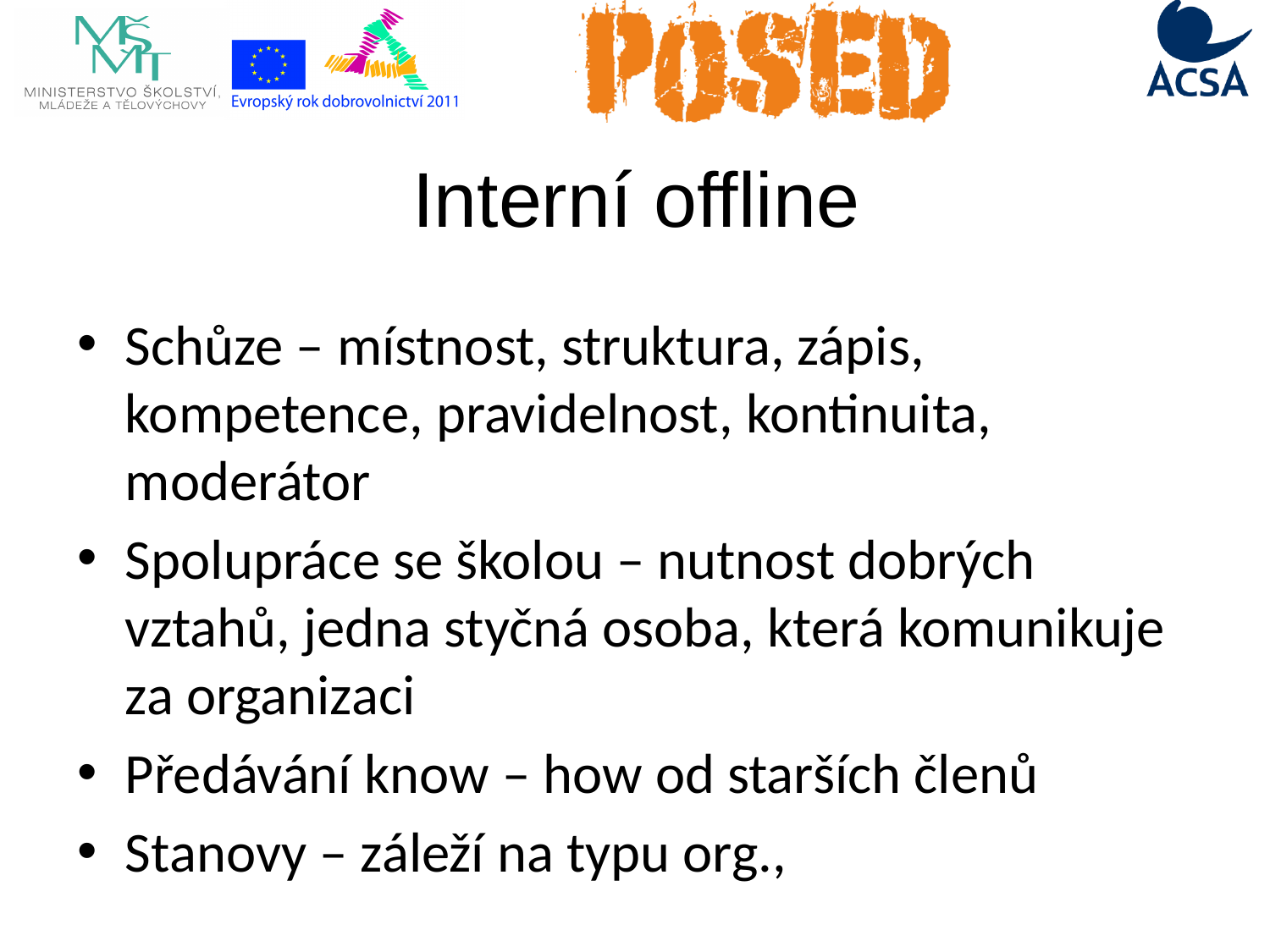

# Interní offline
Schůze – místnost, struktura, zápis, kompetence, pravidelnost, kontinuita, moderátor
Spolupráce se školou – nutnost dobrých vztahů, jedna styčná osoba, která komunikuje za organizaci
Předávání know – how od starších členů
Stanovy – záleží na typu org.,